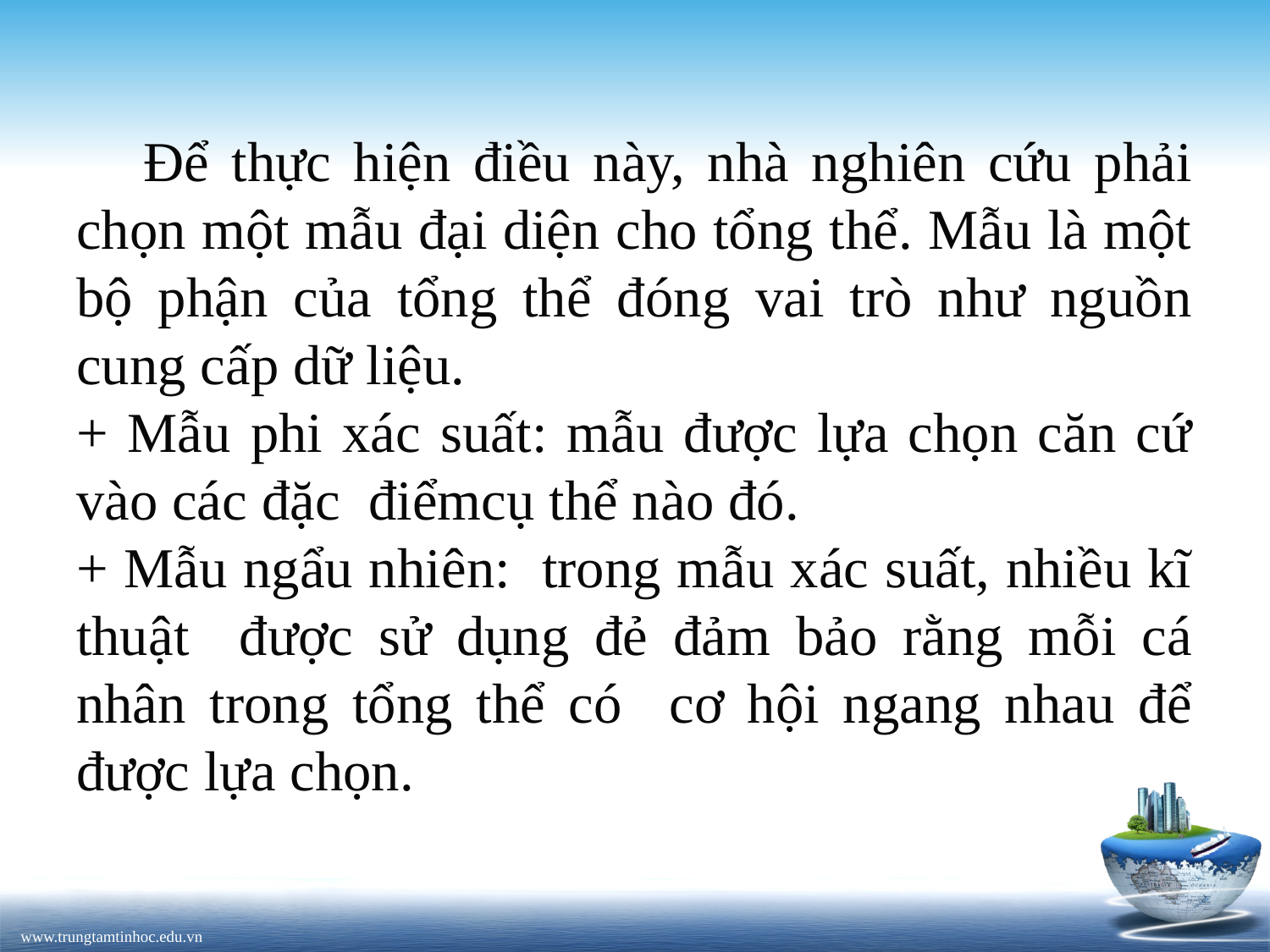

Để thực hiện điều này, nhà nghiên cứu phải chọn một mẫu đại diện cho tổng thể. Mẫu là một bộ phận của tổng thể đóng vai trò như nguồn cung cấp dữ liệu.
+ Mẫu phi xác suất: mẫu được lựa chọn căn cứ vào các đặc  điểmcụ thể nào đó.
+ Mẫu ngẩu nhiên:  trong mẫu xác suất, nhiều kĩ thuật  được sử dụng đẻ đảm bảo rằng mỗi cá nhân trong tổng thể có  cơ hội ngang nhau để được lựa chọn.